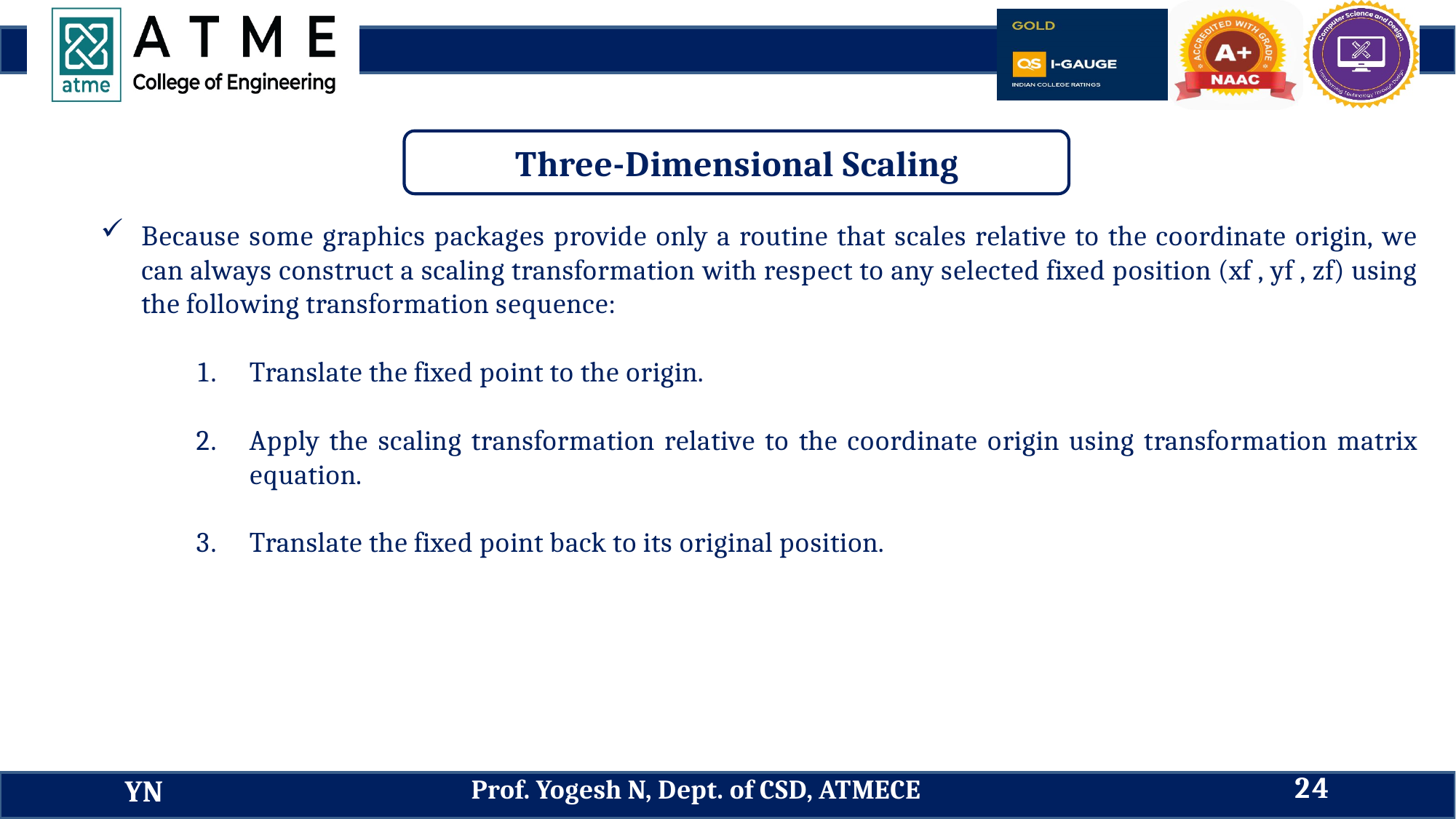

Three-Dimensional Scaling
Because some graphics packages provide only a routine that scales relative to the coordinate origin, we can always construct a scaling transformation with respect to any selected fixed position (xf , yf , zf) using the following transformation sequence:

Translate the fixed point to the origin.

Apply the scaling transformation relative to the coordinate origin using transformation matrix equation.

Translate the fixed point back to its original position.
24
Prof. Yogesh N, Dept. of CSD, ATMECE
YN